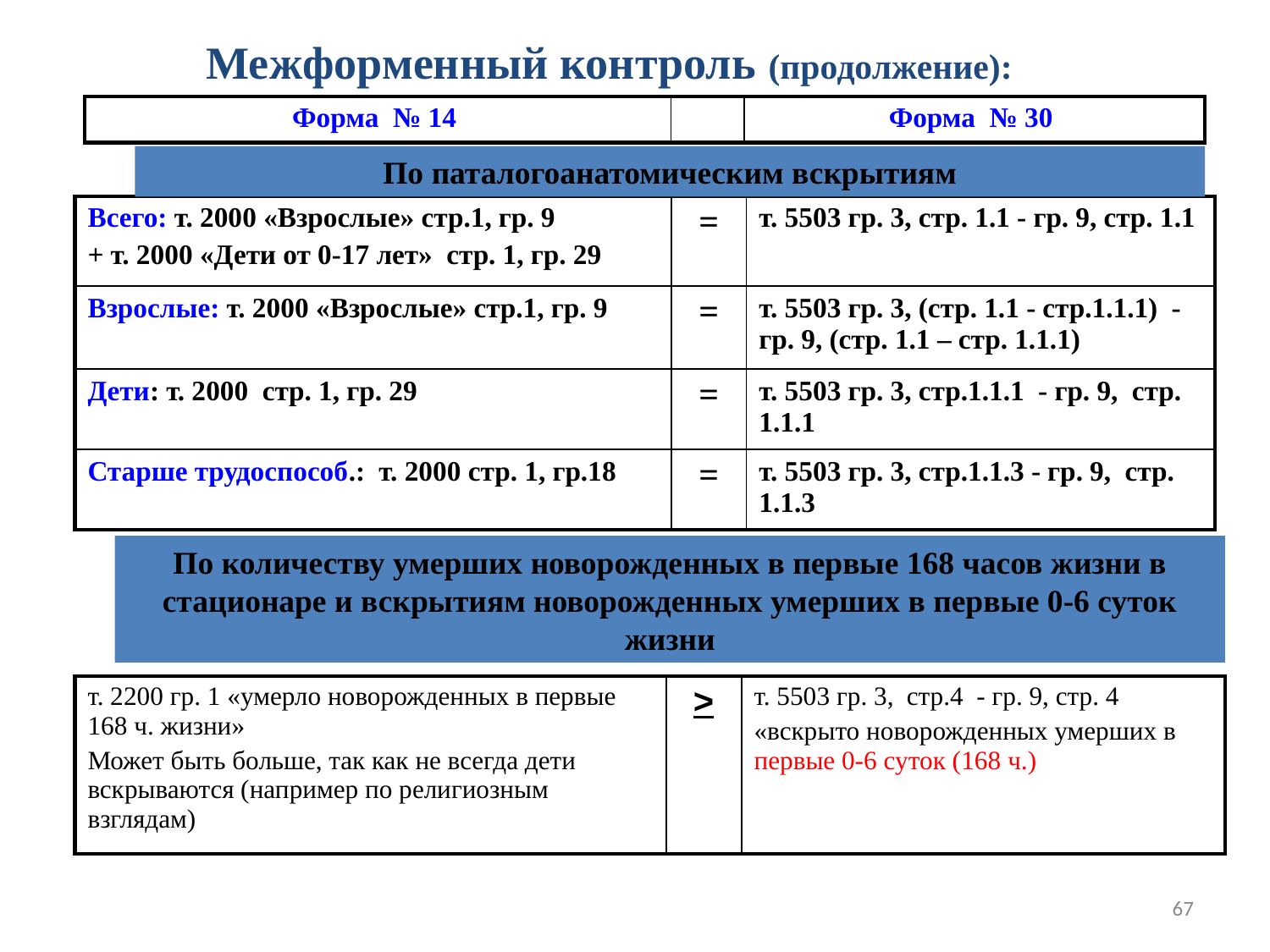

Межформенный контроль (продолжение):
| Форма № 14 |  | Форма № 30 |
| --- | --- | --- |
По паталогоанатомическим вскрытиям
| Всего: т. 2000 «Взрослые» стр.1, гр. 9 + т. 2000 «Дети от 0-17 лет» стр. 1, гр. 29 | = | т. 5503 гр. 3, стр. 1.1 - гр. 9, стр. 1.1 |
| --- | --- | --- |
| Взрослые: т. 2000 «Взрослые» стр.1, гр. 9 | = | т. 5503 гр. 3, (стр. 1.1 - стр.1.1.1) - гр. 9, (стр. 1.1 – стр. 1.1.1) |
| Дети: т. 2000 стр. 1, гр. 29 | = | т. 5503 гр. 3, стр.1.1.1 - гр. 9, стр. 1.1.1 |
| Старше трудоспособ.: т. 2000 стр. 1, гр.18 | = | т. 5503 гр. 3, стр.1.1.3 - гр. 9, стр. 1.1.3 |

По количеству умерших новорожденных в первые 168 часов жизни в стационаре и вскрытиям новорожденных умерших в первые 0-6 суток жизни
| т. 2200 гр. 1 «умерло новорожденных в первые 168 ч. жизни» Может быть больше, так как не всегда дети вскрываются (например по религиозным взглядам) | > | т. 5503 гр. 3, стр.4 - гр. 9, стр. 4 «вскрыто новорожденных умерших в первые 0-6 суток (168 ч.) |
| --- | --- | --- |
67